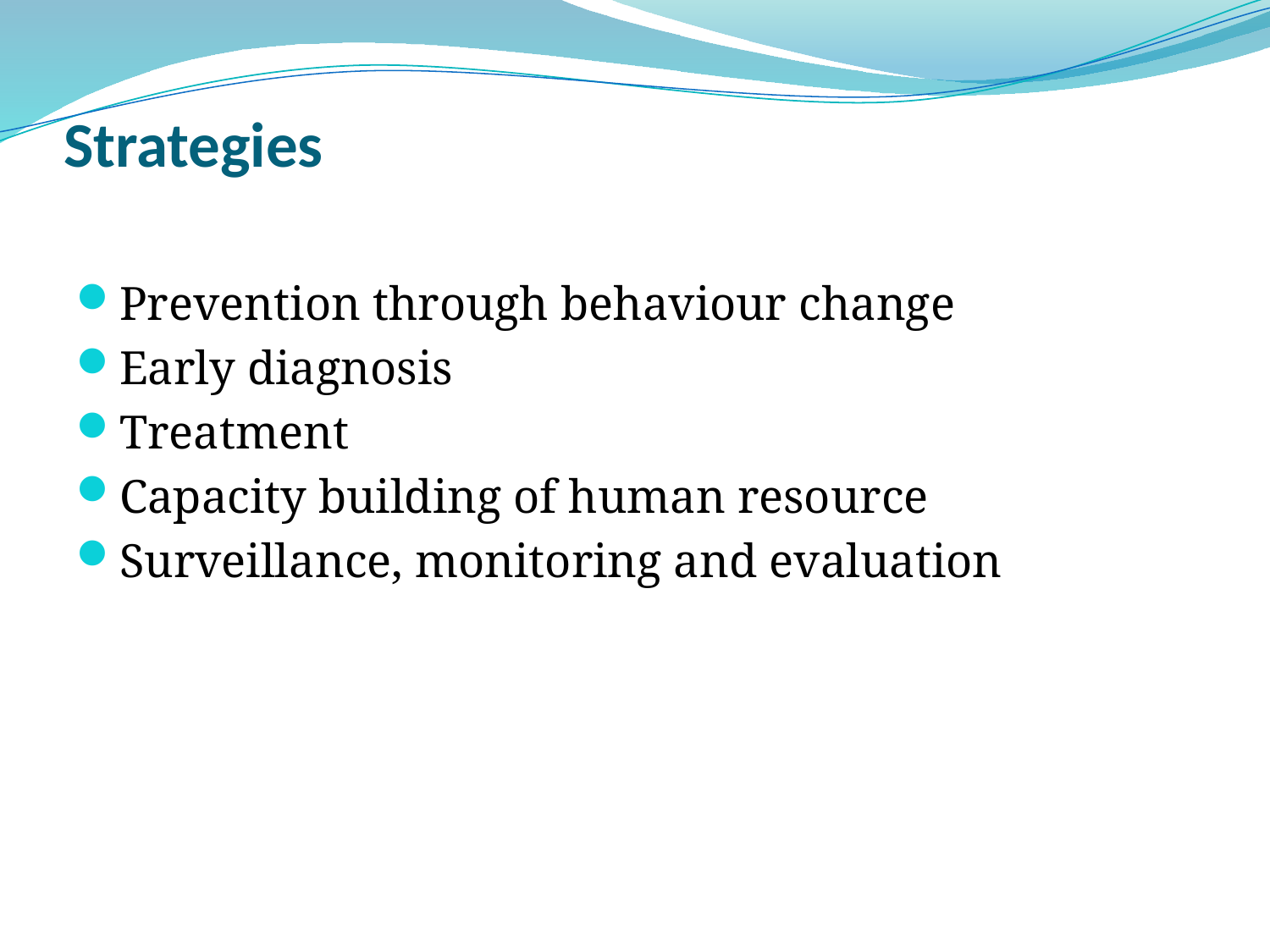

# Strategies
Prevention through behaviour change
Early diagnosis
Treatment
Capacity building of human resource
Surveillance, monitoring and evaluation